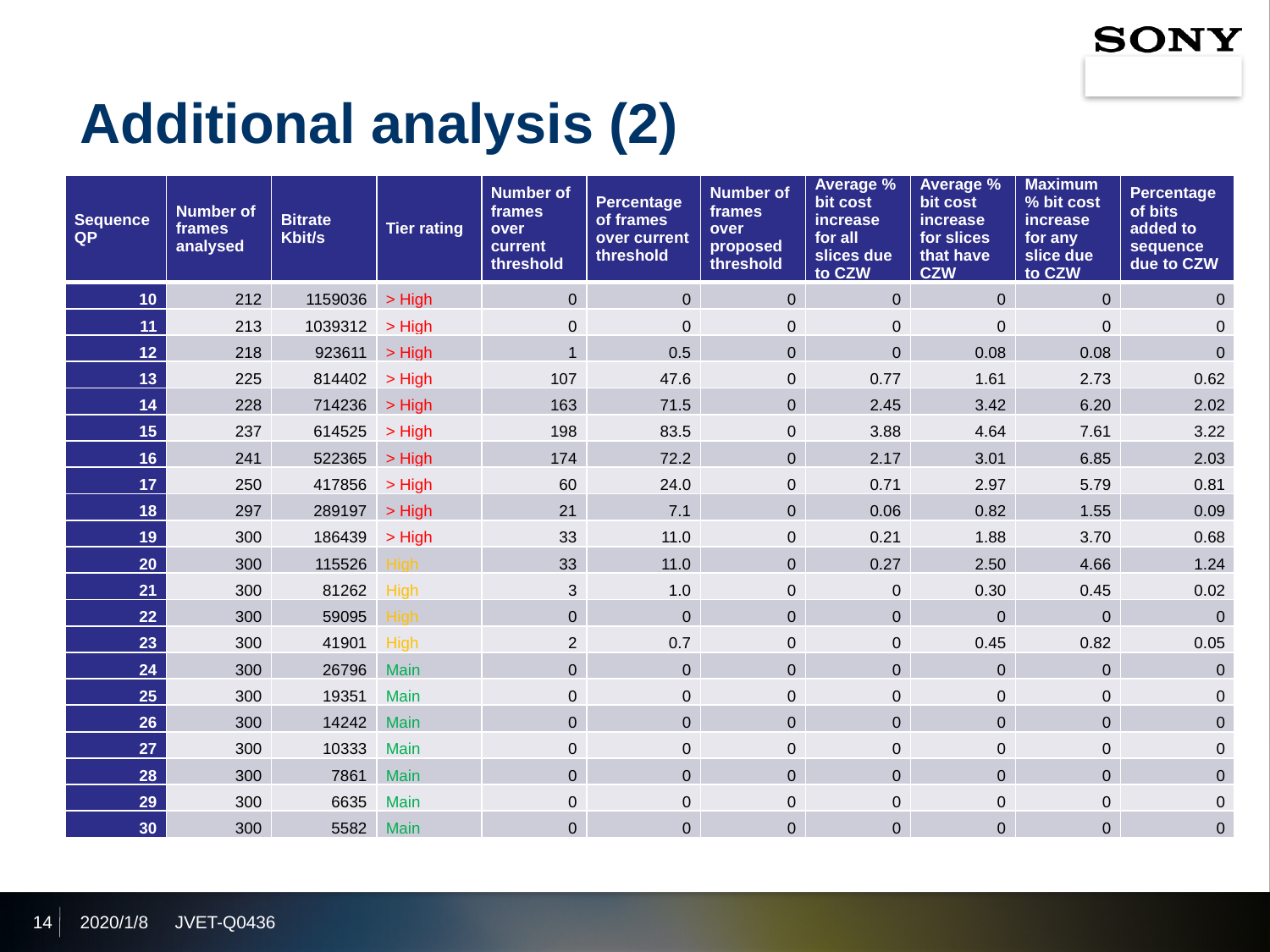

# Additional analysis (2)
| Sequence QP | Number of frames analysed | Bitrate Kbit/s | Tier rating | Number of frames over current threshold | Percentage of frames over current threshold | Number of frames over proposed threshold | Average % bit cost increase for all slices due to CZW | Average % bit cost increase for slices that have CZW | Maximum % bit cost increase for any slice due to CZW | Percentage of bits added to sequence due to CZW |
| --- | --- | --- | --- | --- | --- | --- | --- | --- | --- | --- |
| 10 | 212 | 1159036 | > High | 0 | 0 | 0 | 0 | 0 | 0 | 0 |
| 11 | 213 | 1039312 | > High | 0 | 0 | 0 | 0 | 0 | 0 | 0 |
| 12 | 218 | 923611 | > High | 1 | 0.5 | 0 | 0 | 0.08 | 0.08 | 0 |
| 13 | 225 | 814402 | > High | 107 | 47.6 | 0 | 0.77 | 1.61 | 2.73 | 0.62 |
| 14 | 228 | 714236 | > High | 163 | 71.5 | 0 | 2.45 | 3.42 | 6.20 | 2.02 |
| 15 | 237 | 614525 | > High | 198 | 83.5 | 0 | 3.88 | 4.64 | 7.61 | 3.22 |
| 16 | 241 | 522365 | > High | 174 | 72.2 | 0 | 2.17 | 3.01 | 6.85 | 2.03 |
| 17 | 250 | 417856 | > High | 60 | 24.0 | 0 | 0.71 | 2.97 | 5.79 | 0.81 |
| 18 | 297 | 289197 | > High | 21 | 7.1 | 0 | 0.06 | 0.82 | 1.55 | 0.09 |
| 19 | 300 | 186439 | > High | 33 | 11.0 | 0 | 0.21 | 1.88 | 3.70 | 0.68 |
| 20 | 300 | 115526 | High | 33 | 11.0 | 0 | 0.27 | 2.50 | 4.66 | 1.24 |
| 21 | 300 | 81262 | High | 3 | 1.0 | 0 | 0 | 0.30 | 0.45 | 0.02 |
| 22 | 300 | 59095 | High | 0 | 0 | 0 | 0 | 0 | 0 | 0 |
| 23 | 300 | 41901 | High | 2 | 0.7 | 0 | 0 | 0.45 | 0.82 | 0.05 |
| 24 | 300 | 26796 | Main | 0 | 0 | 0 | 0 | 0 | 0 | 0 |
| 25 | 300 | 19351 | Main | 0 | 0 | 0 | 0 | 0 | 0 | 0 |
| 26 | 300 | 14242 | Main | 0 | 0 | 0 | 0 | 0 | 0 | 0 |
| 27 | 300 | 10333 | Main | 0 | 0 | 0 | 0 | 0 | 0 | 0 |
| 28 | 300 | 7861 | Main | 0 | 0 | 0 | 0 | 0 | 0 | 0 |
| 29 | 300 | 6635 | Main | 0 | 0 | 0 | 0 | 0 | 0 | 0 |
| 30 | 300 | 5582 | Main | 0 | 0 | 0 | 0 | 0 | 0 | 0 |
14
2020/1/8
JVET-Q0436